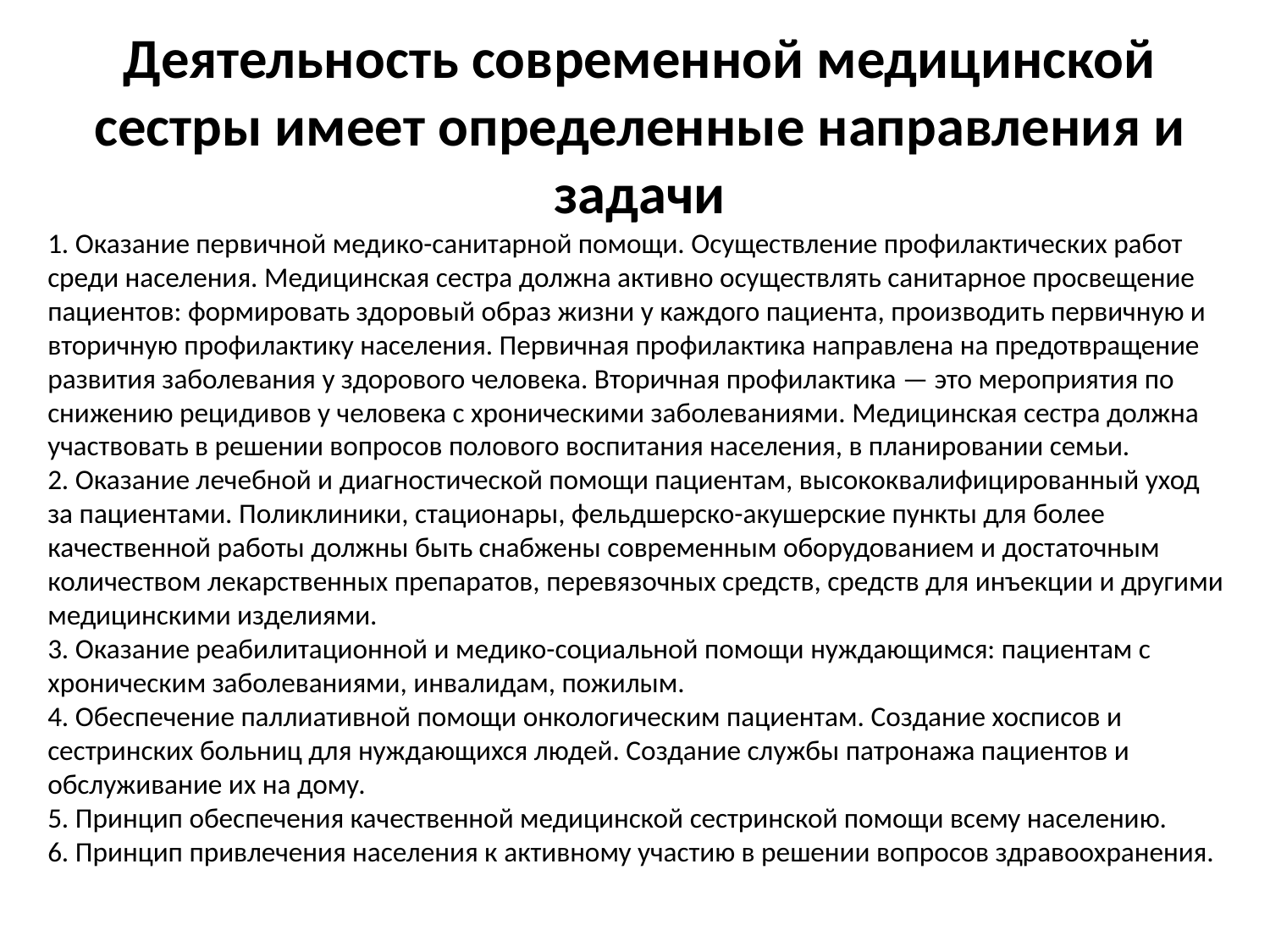

Деятельность современной медицинской сестры имеет определенные направления и задачи
1. Оказание первичной медико-санитарной помощи. Осуществление профилактических работ среди населения. Медицинская сестра должна активно осуществлять санитарное просвещение пациентов: формировать здоровый образ жизни у каждого пациента, производить первичную и вторичную профилактику населения. Первичная профилактика направлена на предотвращение развития заболевания у здорового человека. Вторичная профилактика — это мероприятия по снижению рецидивов у человека с хроническими заболеваниями. Медицинская сестра должна участвовать в решении вопросов полового воспитания населения, в планировании семьи.
2. Оказание лечебной и диагностической помощи пациентам, высококвалифицированный уход за пациентами. Поликлиники, стационары, фельдшерско-акушерские пункты для более качественной работы должны быть снабжены современным оборудованием и достаточным количеством лекарственных препаратов, перевязочных средств, средств для инъекции и другими медицинскими изделиями.
3. Оказание реабилитационной и медико-социальной помощи нуждающимся: пациентам с хроническим заболеваниями, инвалидам, пожилым.
4. Обеспечение паллиативной помощи онкологическим пациентам. Создание хосписов и сестринских больниц для нуждающихся людей. Создание службы патронажа пациентов и обслуживание их на дому.
5. Принцип обеспечения качественной медицинской сестринской помощи всему населению.
6. Принцип привлечения населения к активному участию в решении вопросов здравоохранения.